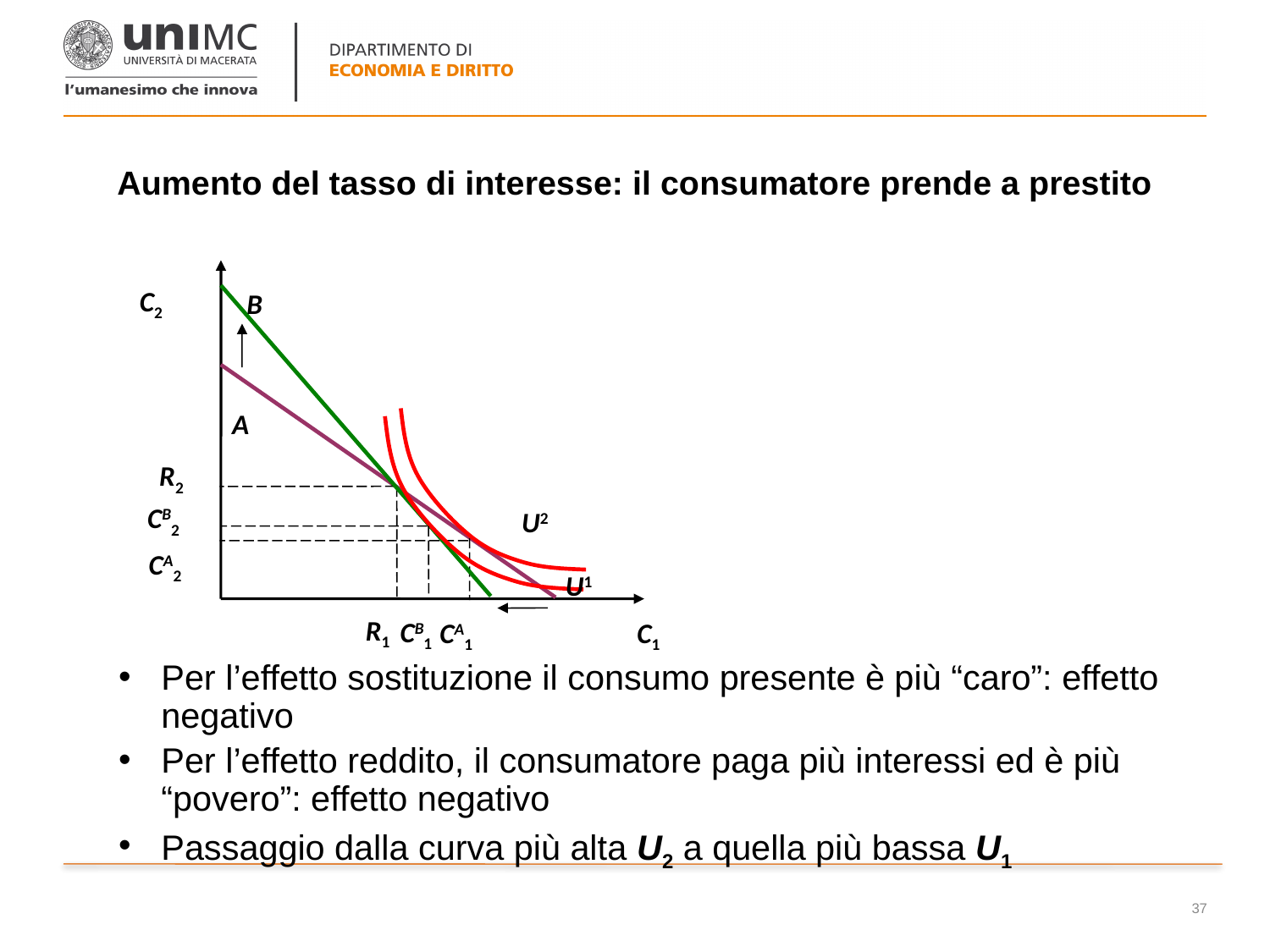

# Aumento del tasso di interesse: il consumatore prende a prestito

C2
B

A

R2

CB2
U2

CA2

U1

R1
CB1

CA1
C1
Per l’effetto sostituzione il consumo presente è più “caro”: effetto negativo
Per l’effetto reddito, il consumatore paga più interessi ed è più “povero”: effetto negativo
Passaggio dalla curva più alta U2 a quella più bassa U1
37